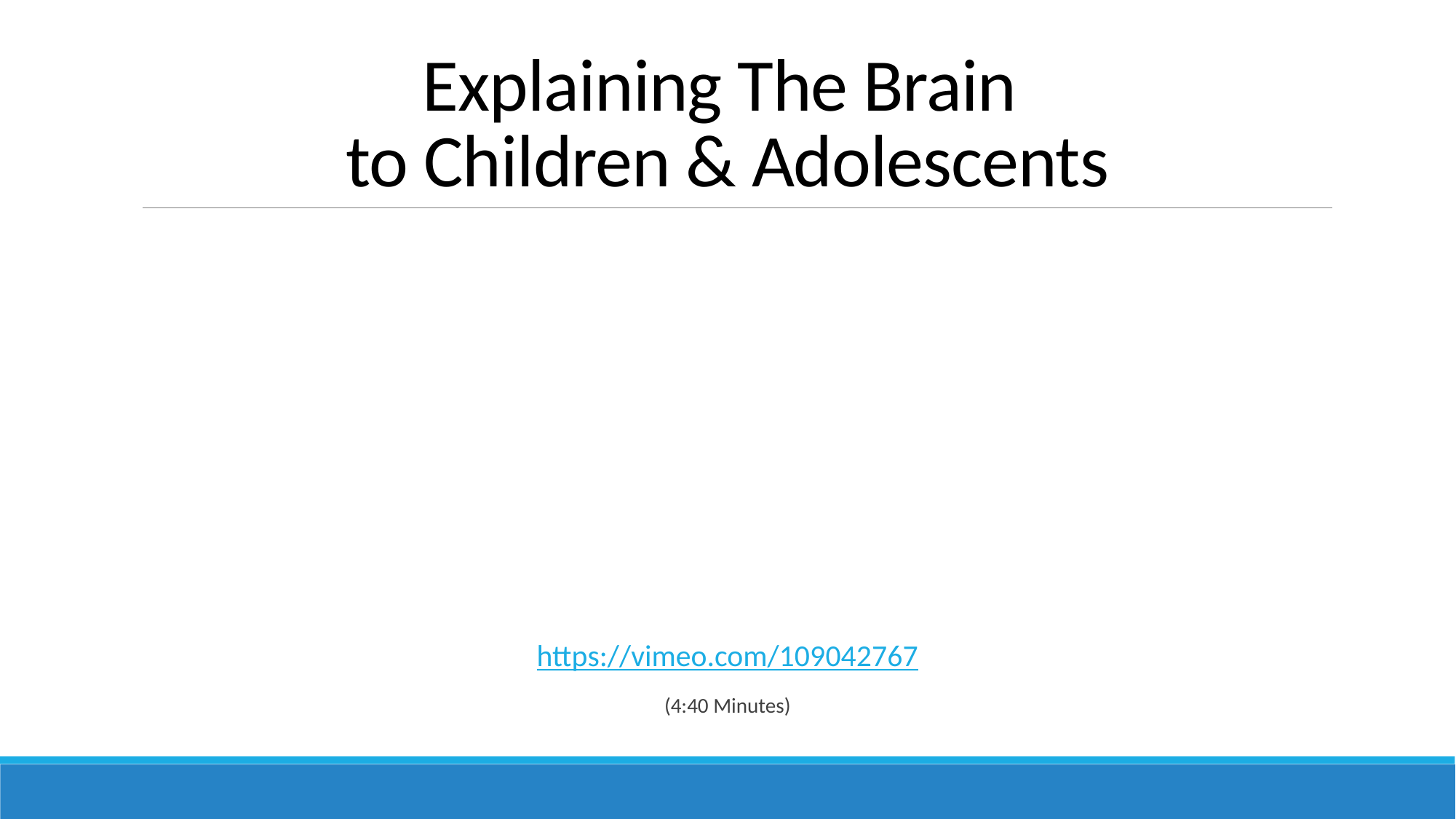

# Explaining The Brain to Children & Adolescents
https://vimeo.com/109042767
(4:40 Minutes)